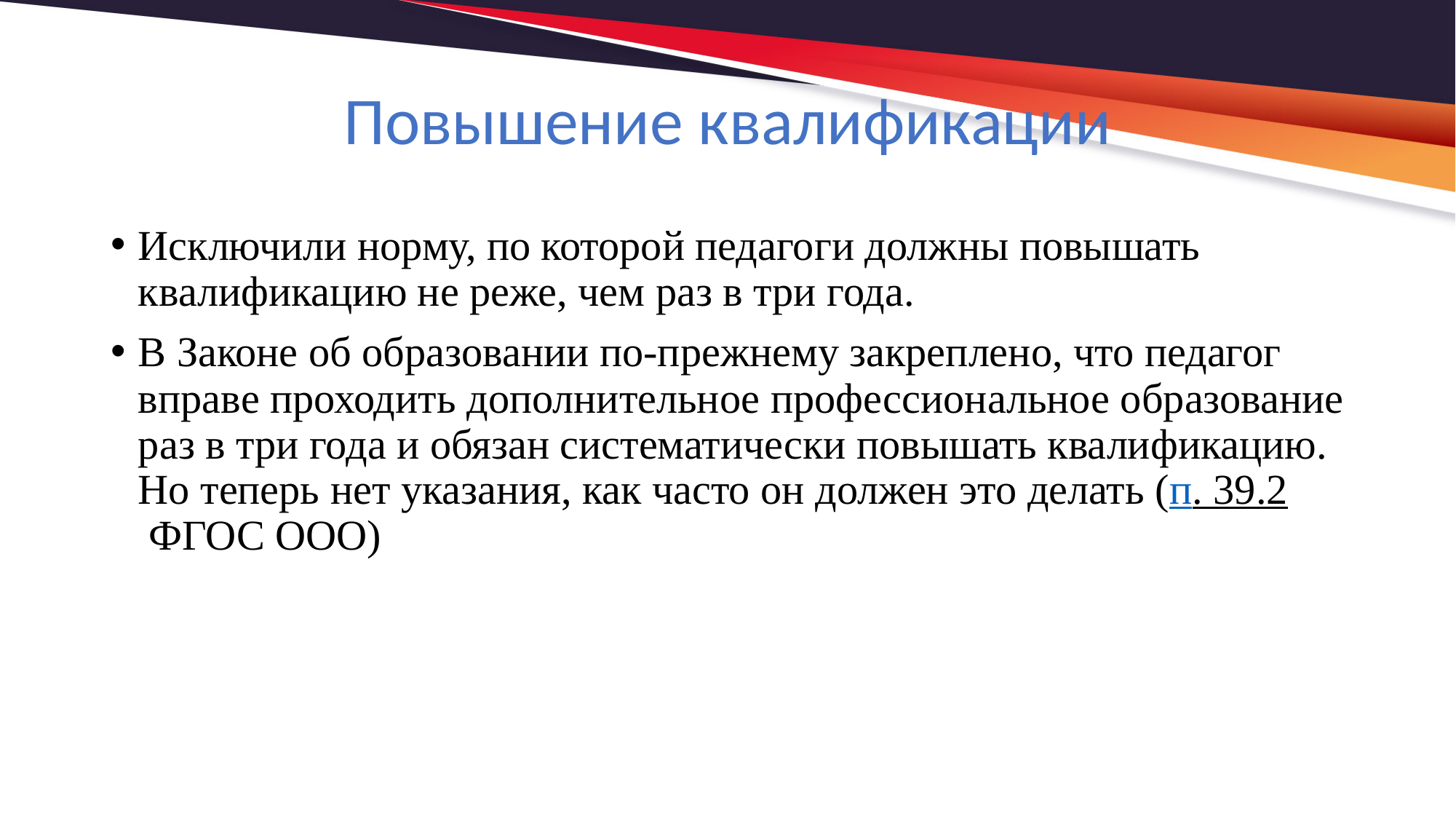

# Повышение квалификации
Исключили норму, по которой педагоги должны повышать квалификацию не реже, чем раз в три года.
В Законе об образовании по-прежнему закреплено, что педагог вправе проходить дополнительное профессиональное образование раз в три года и обязан систематически повышать квалификацию. Но теперь нет указания, как часто он должен это делать (п. 39.2 ФГОС ООО)